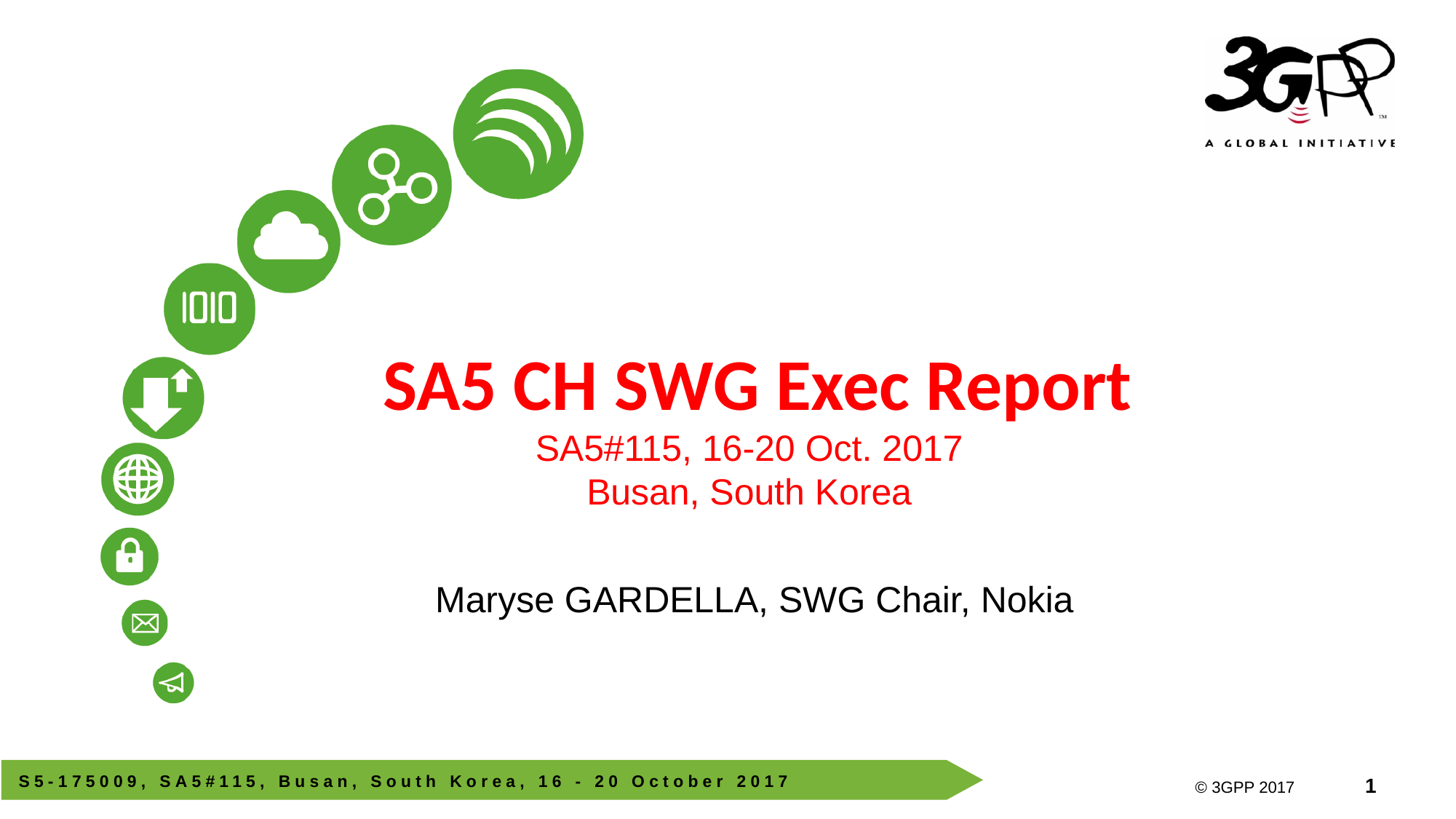

# SA5 CH SWG Exec Report SA5#115, 16-20 Oct. 2017 Busan, South Korea
Maryse GARDELLA, SWG Chair, Nokia